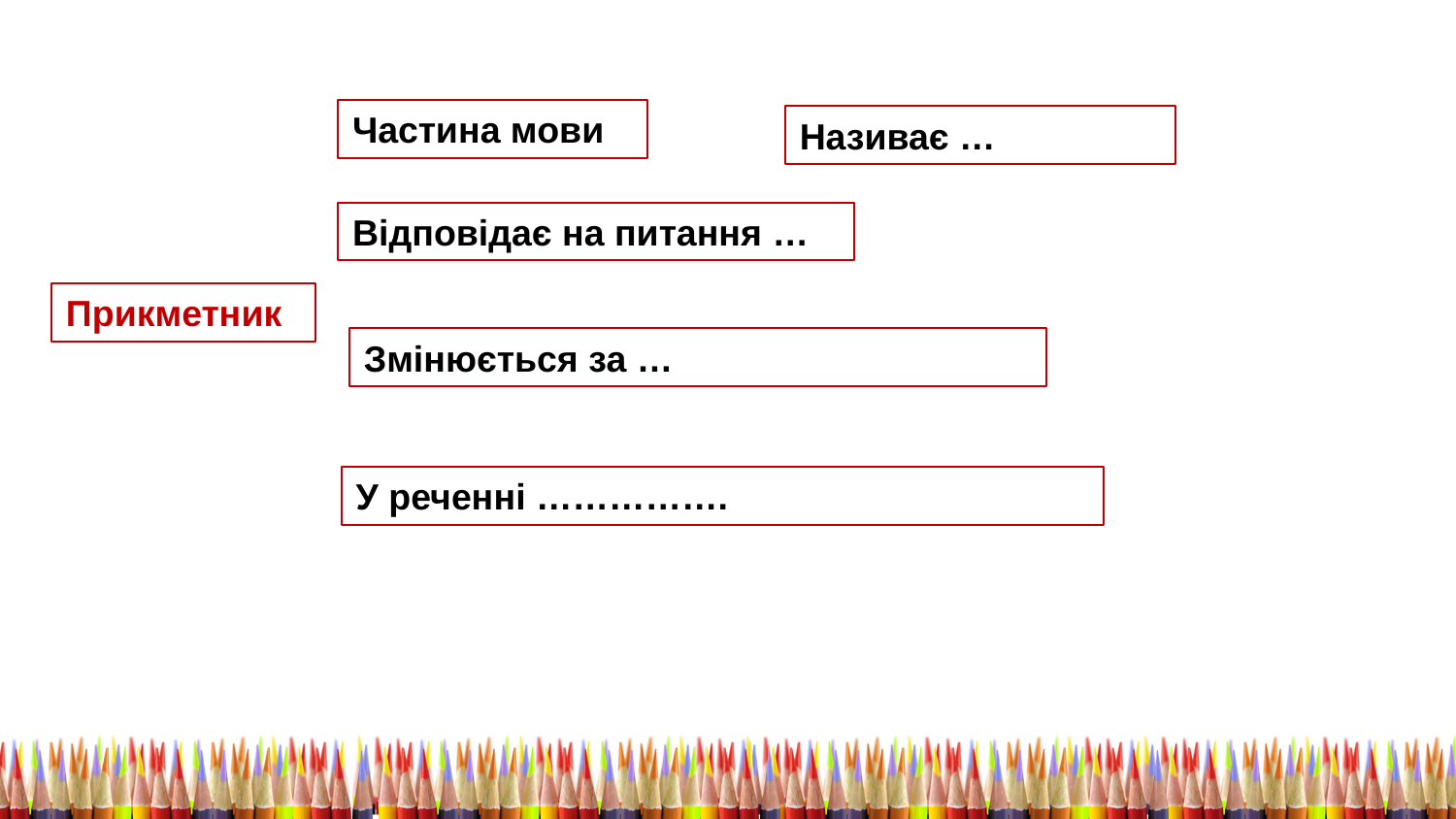

Частина мови
Називає …
Відповідає на питання …
Прикметник
Змінюється за …
У реченні …………….